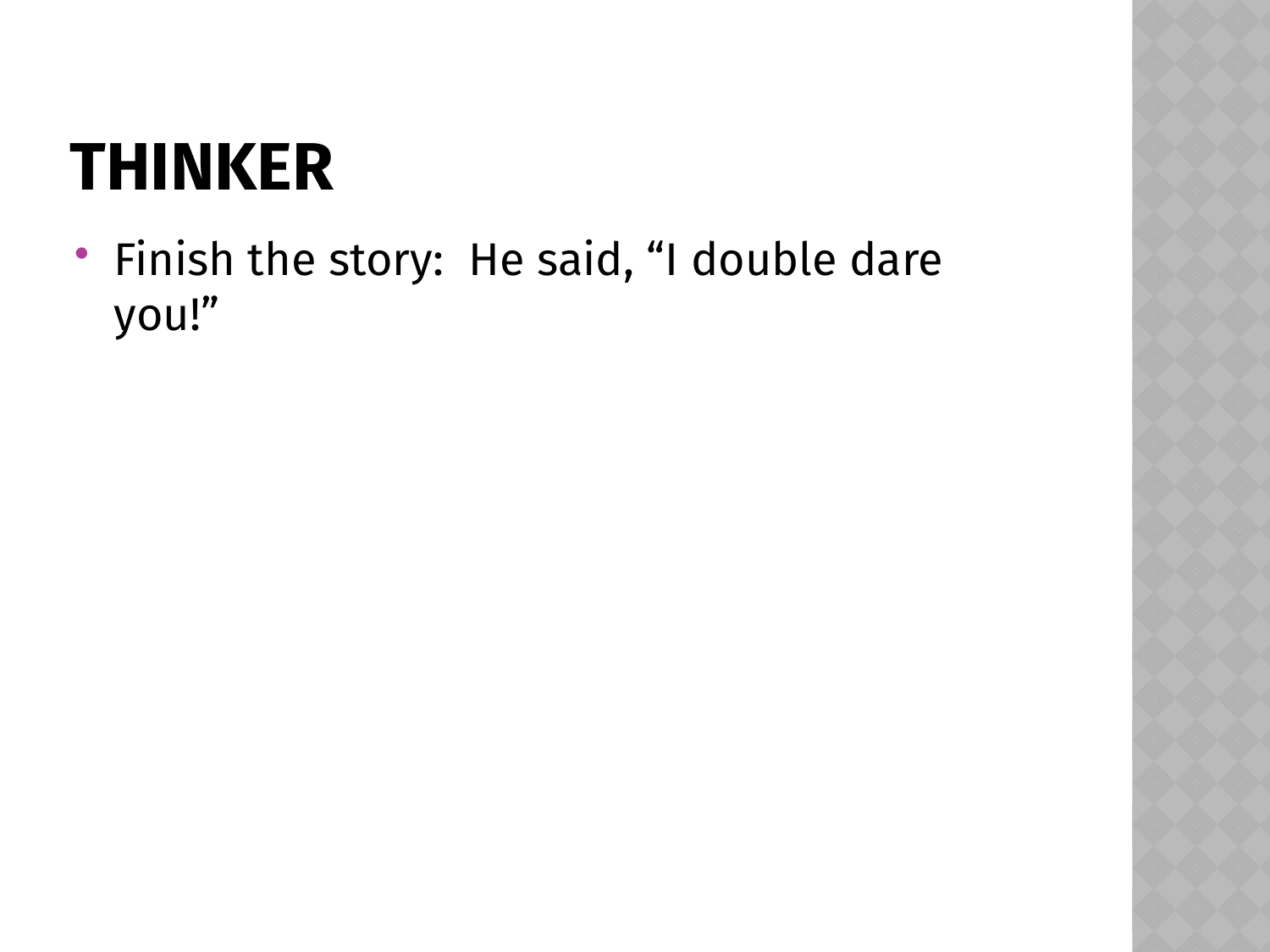

# Thinker
Finish the story:  He said, “I double dare you!”